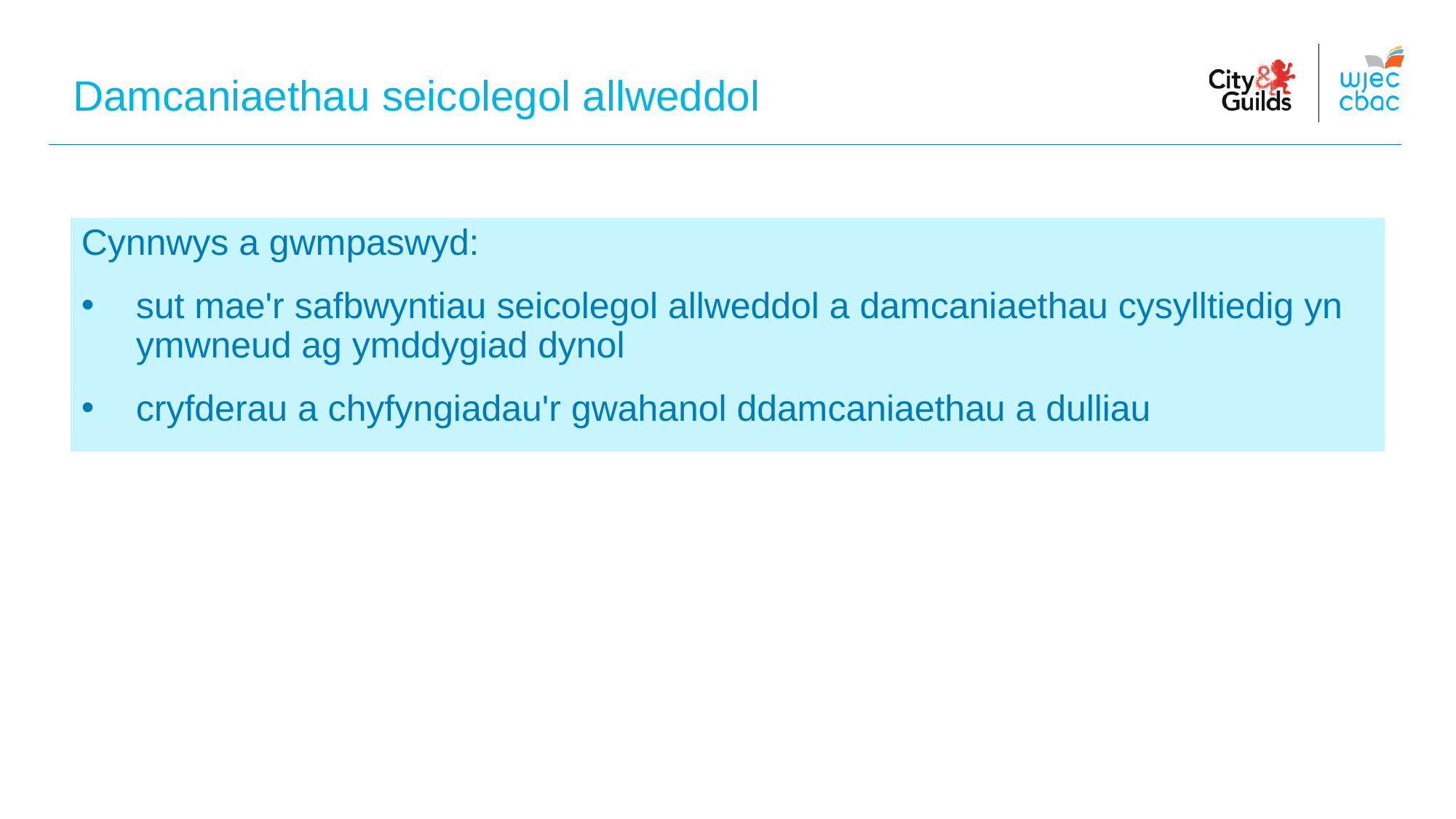

Damcaniaethau seicolegol allweddol
Cynnwys a gwmpaswyd:
sut mae'r safbwyntiau seicolegol allweddol a damcaniaethau cysylltiedig yn ymwneud ag ymddygiad dynol
cryfderau a chyfyngiadau'r gwahanol ddamcaniaethau a dulliau